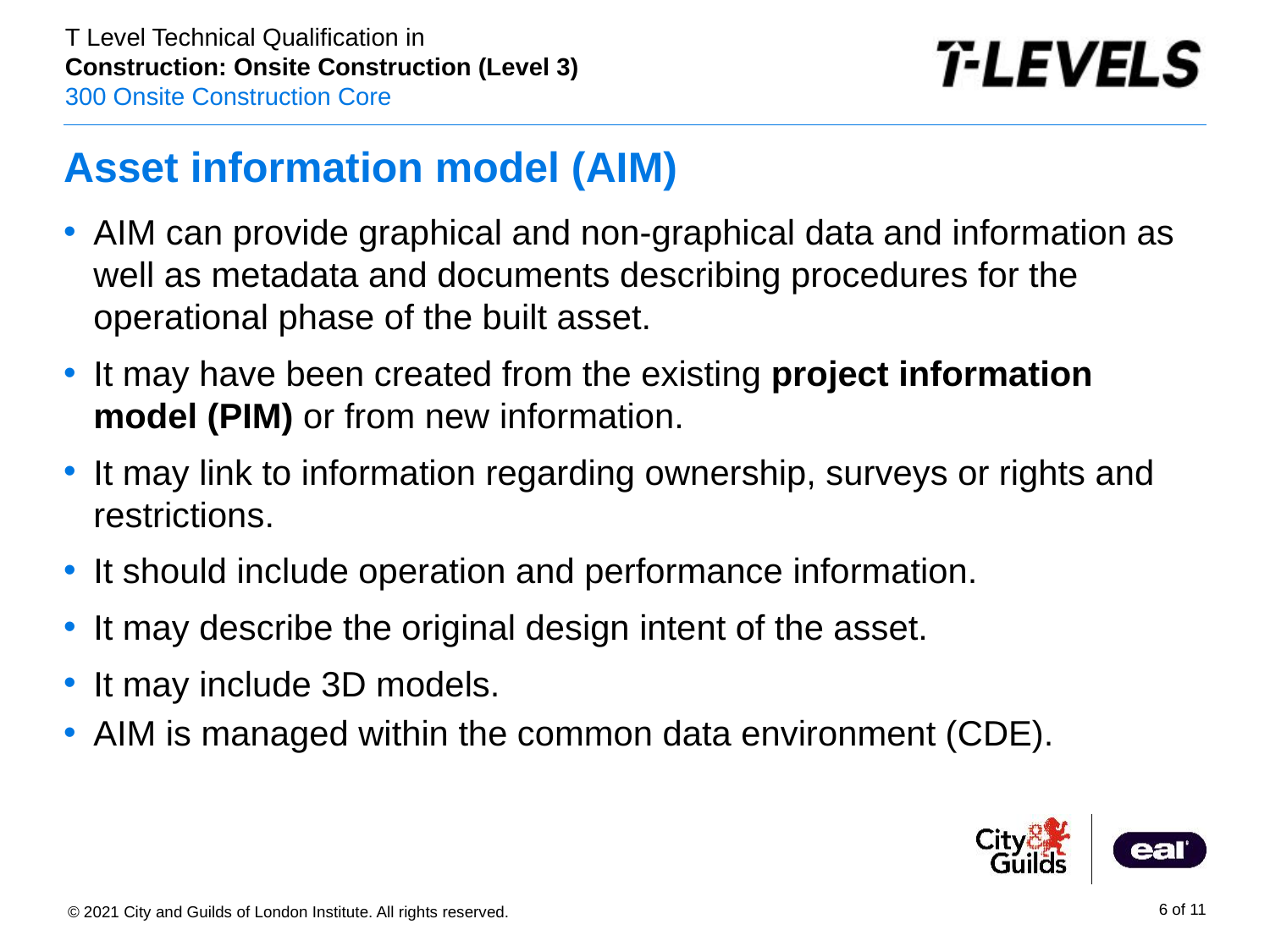

# Asset information model (AIM)
AIM can provide graphical and non-graphical data and information as well as metadata and documents describing procedures for the operational phase of the built asset.
It may have been created from the existing project information model (PIM) or from new information.
It may link to information regarding ownership, surveys or rights and restrictions.
It should include operation and performance information.
It may describe the original design intent of the asset.
It may include 3D models.
AIM is managed within the common data environment (CDE).